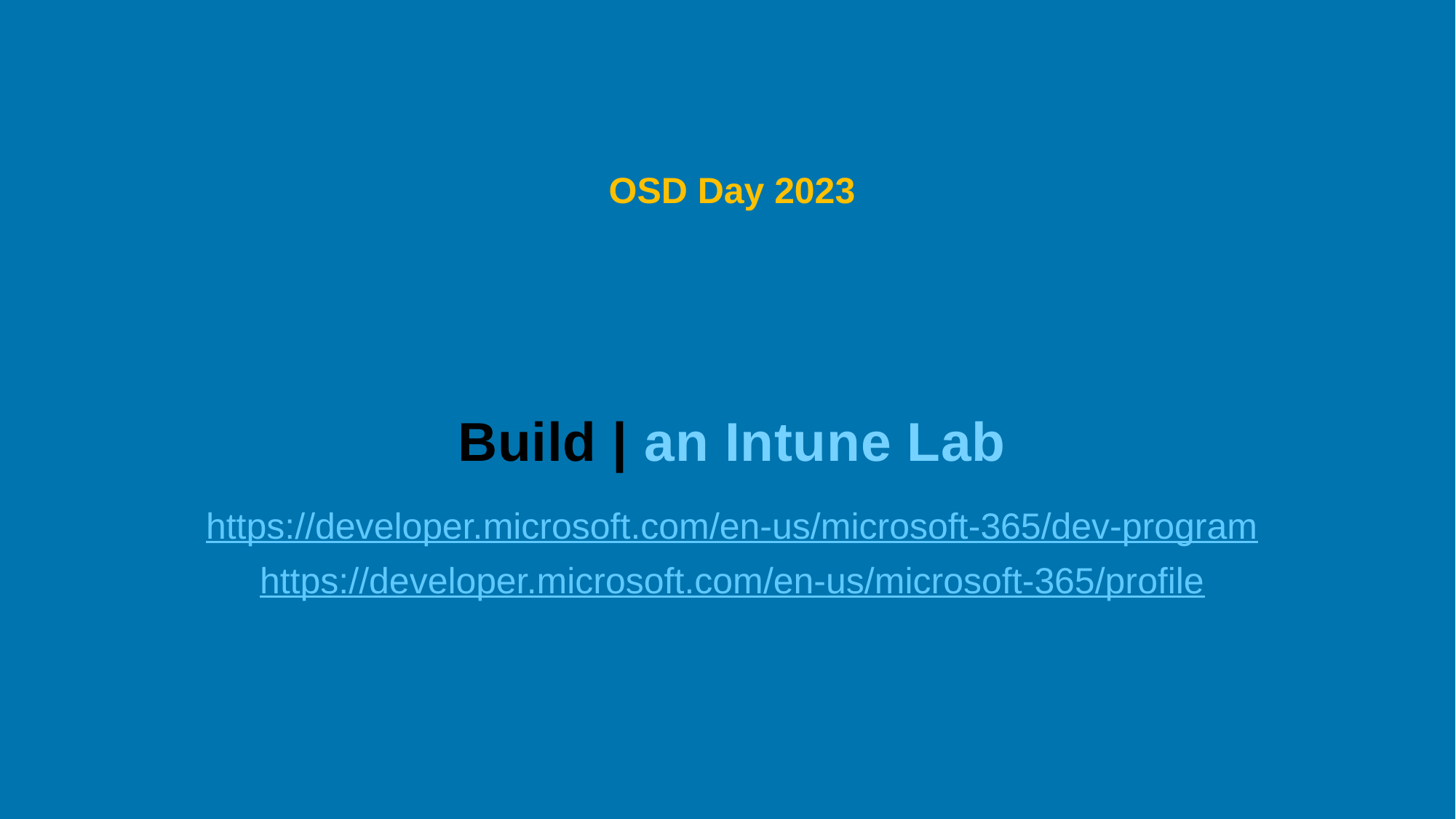

OSD Day 2023
# Build | an Intune Lab
https://developer.microsoft.com/en-us/microsoft-365/dev-program
https://developer.microsoft.com/en-us/microsoft-365/profile